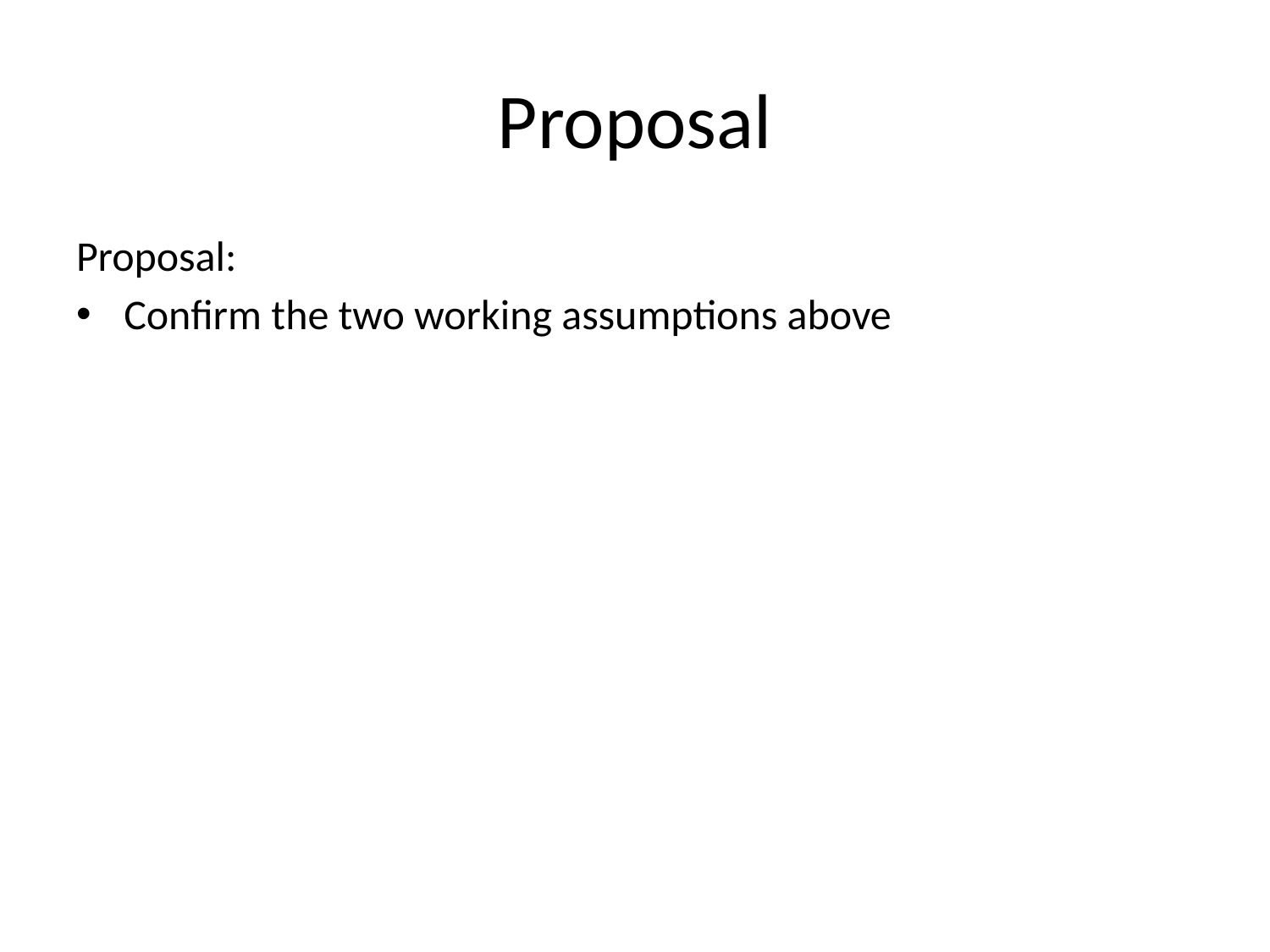

# Proposal
Proposal:
Confirm the two working assumptions above